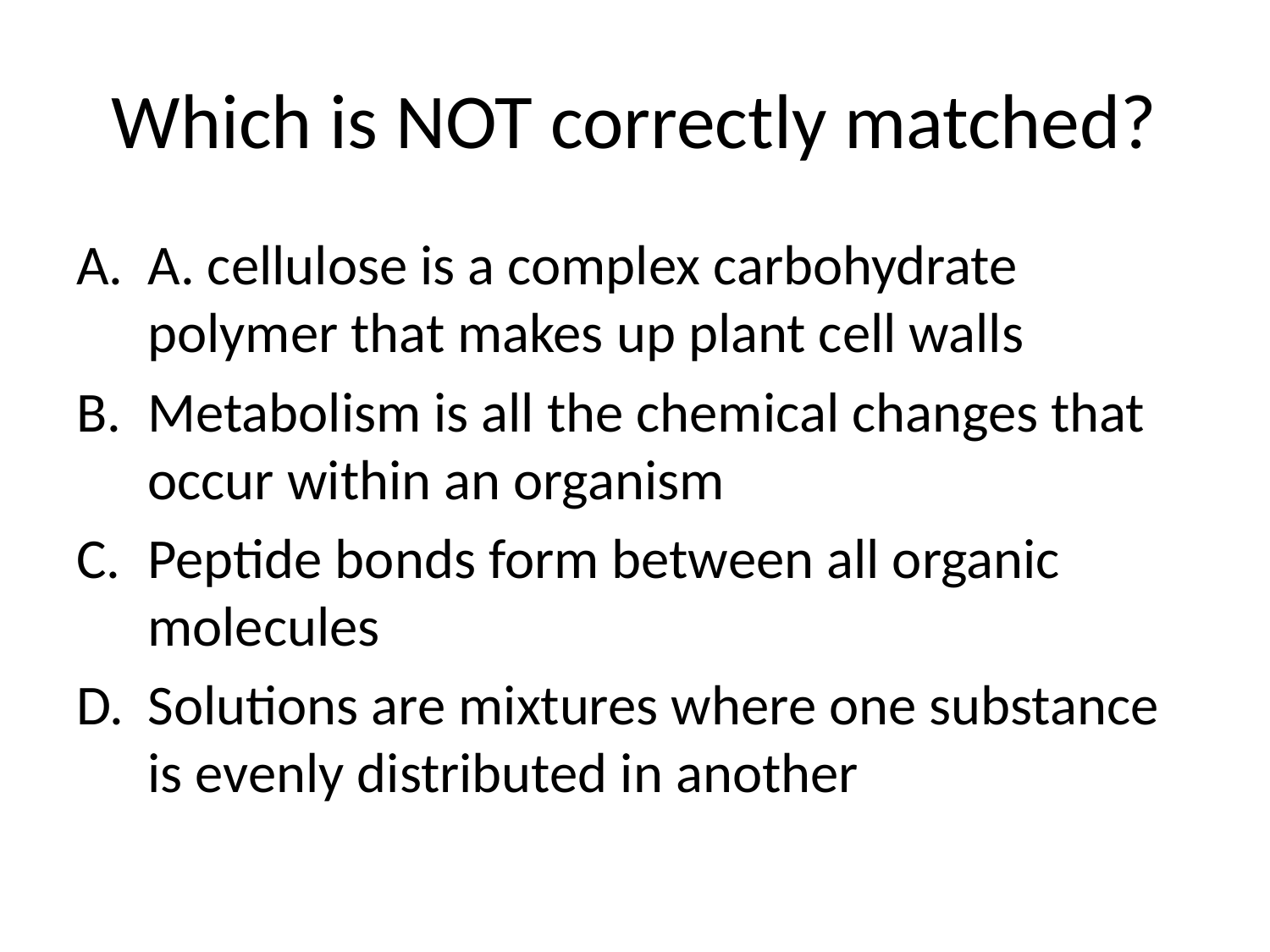

# Which is NOT correctly matched?
A. cellulose is a complex carbohydrate polymer that makes up plant cell walls
Metabolism is all the chemical changes that occur within an organism
Peptide bonds form between all organic molecules
Solutions are mixtures where one substance is evenly distributed in another